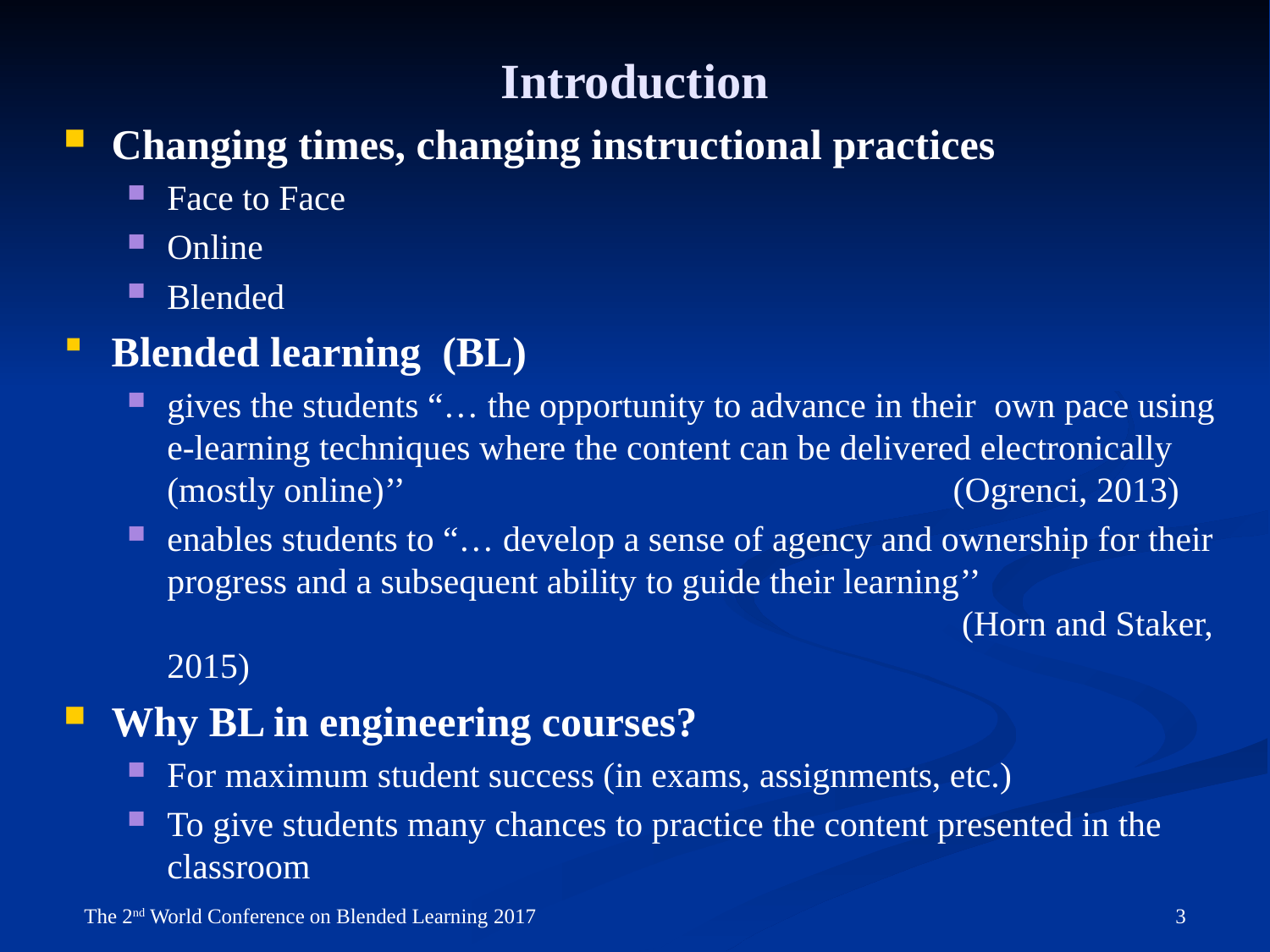

Introduction
Changing times, changing instructional practices
Face to Face
Online
Blended
Blended learning  (BL)
gives the students “… the opportunity to advance in their  own pace using e-learning techniques where the content can be delivered electronically (mostly online)’’				                 (Ogrenci, 2013)
enables students to “… develop a sense of agency and ownership for their progress and a subsequent ability to guide their learning’’                     						                  (Horn and Staker, 2015)
Why BL in engineering courses?
For maximum student success (in exams, assignments, etc.)
To give students many chances to practice the content presented in the classroom

3
The 2nd World Conference on Blended Learning 2017